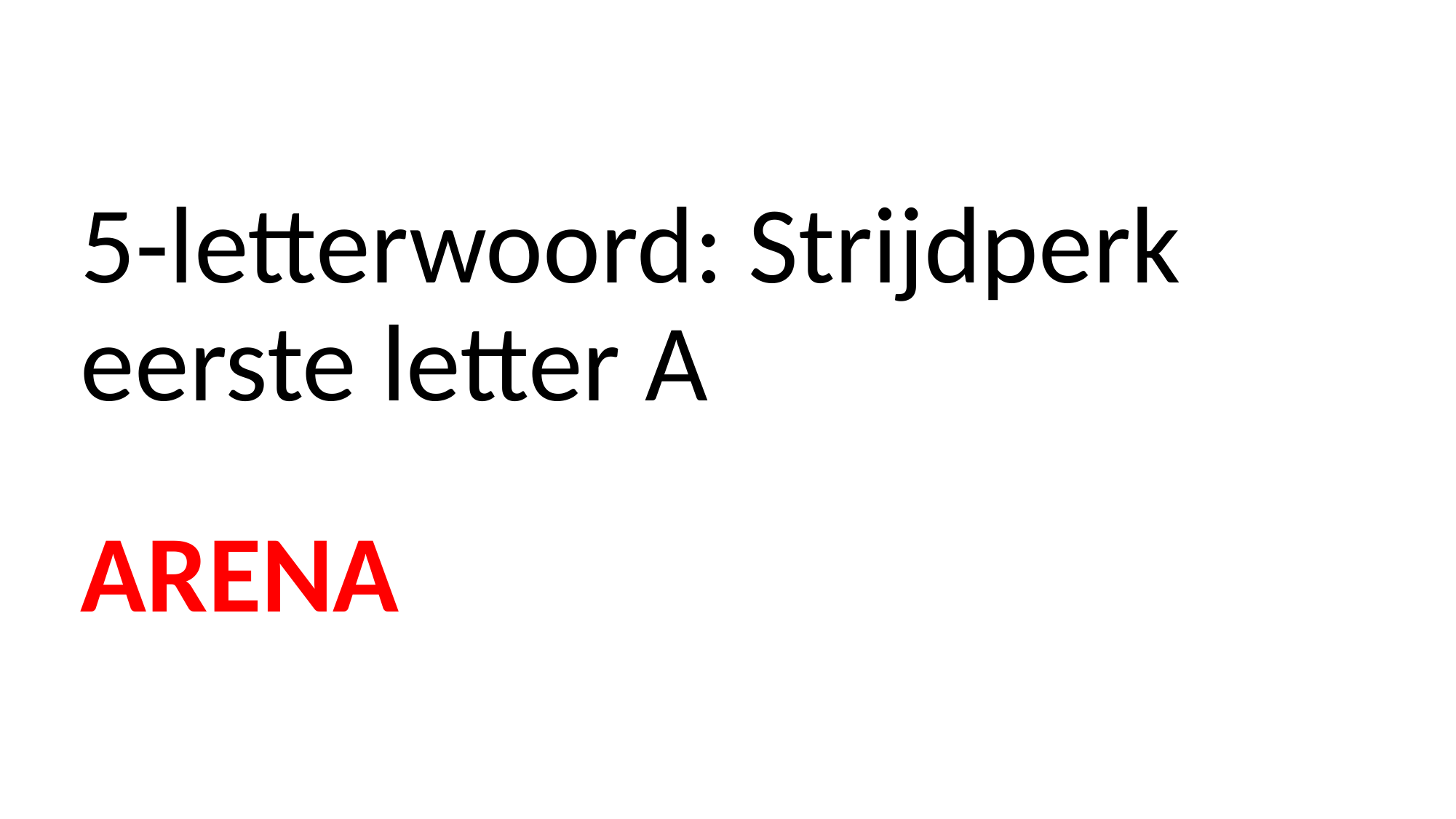

# 5-letterwoord: Strijdperk eerste letter A
ARENA